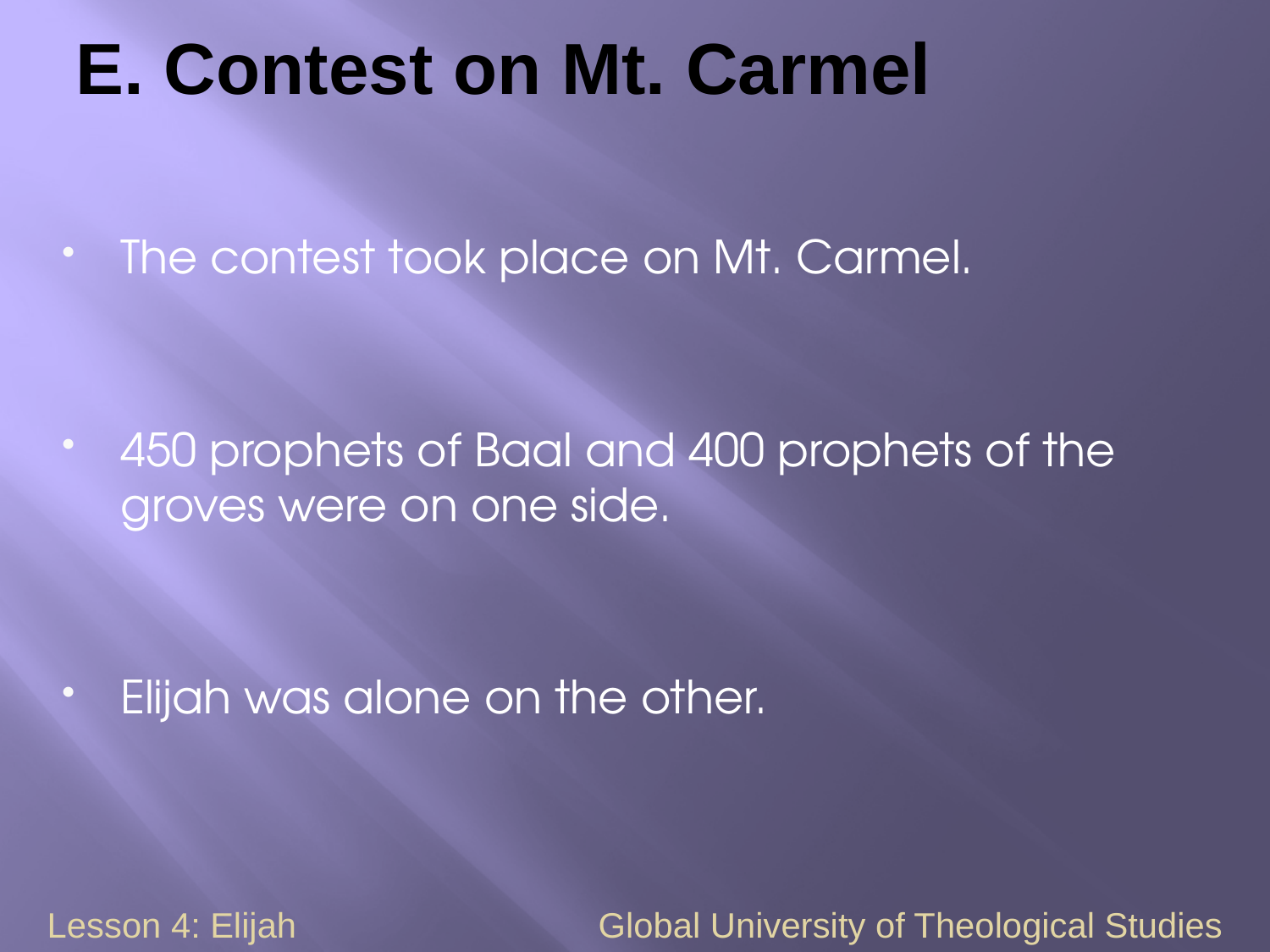

# E. Contest on Mt. Carmel
The contest took place on Mt. Carmel.

450 prophets of Baal and 400 prophets of the groves were on one side.

Elijah was alone on the other.

Lesson 4: Elijah                               Global University of Theological Studies